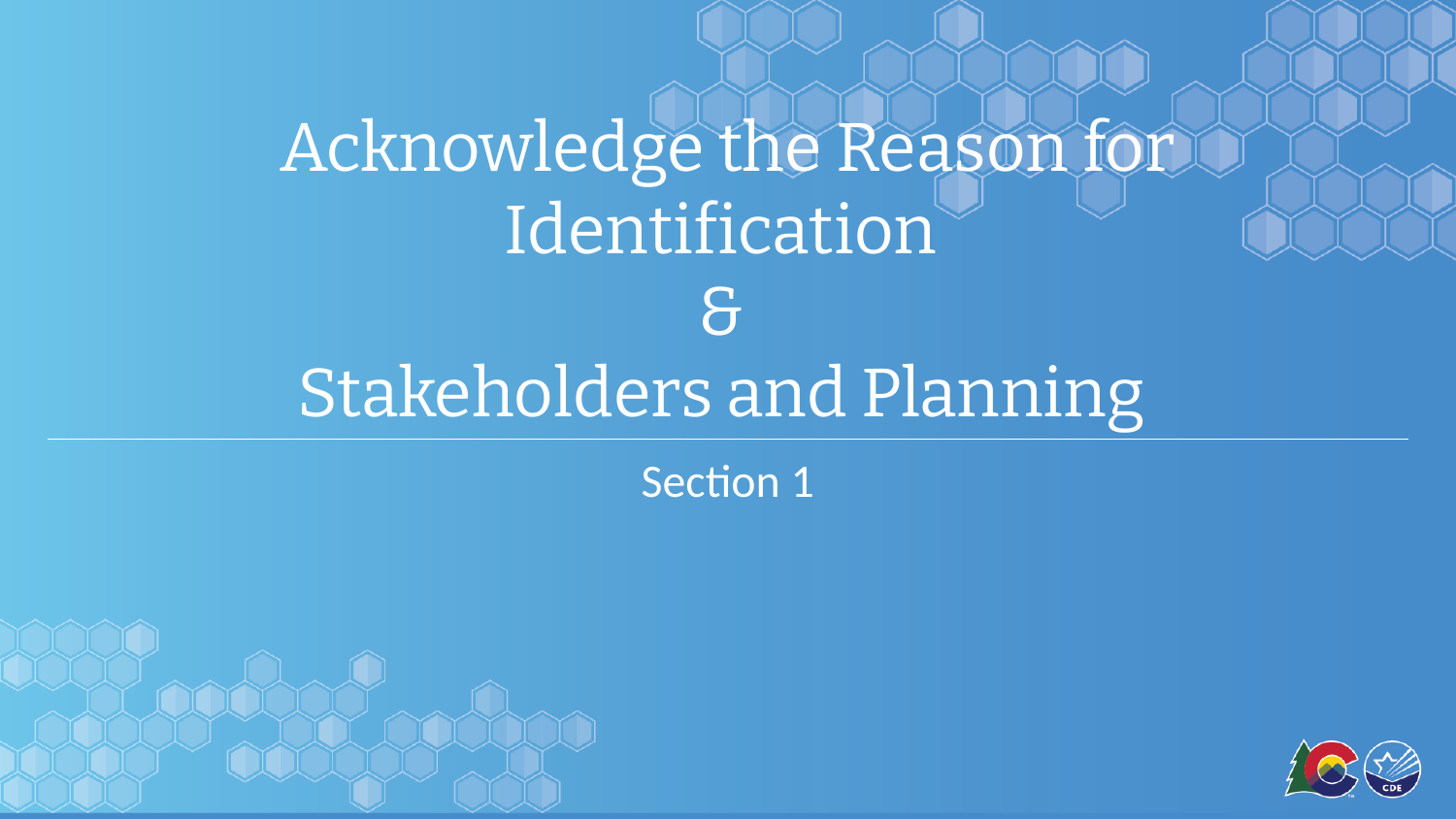

# Acknowledge the Reason for Identification
&
Stakeholders and Planning
Section 1